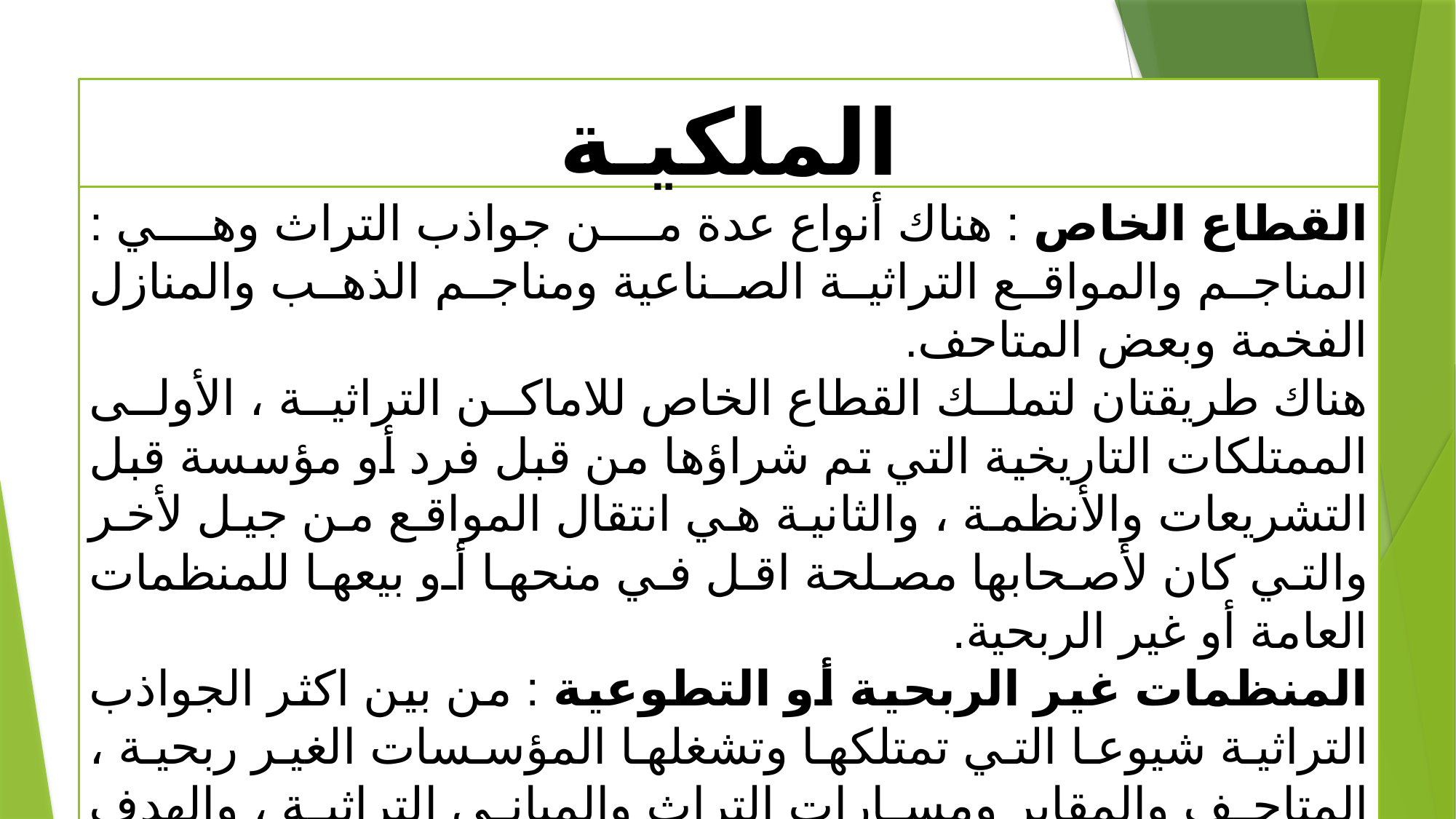

# الملكيـة
القطاع الخاص : هناك أنواع عدة من جواذب التراث وهي : المناجم والمواقع التراثية الصناعية ومناجم الذهب والمنازل الفخمة وبعض المتاحف.
هناك طريقتان لتملك القطاع الخاص للاماكن التراثية ، الأولى الممتلكات التاريخية التي تم شراؤها من قبل فرد أو مؤسسة قبل التشريعات والأنظمة ، والثانية هي انتقال المواقع من جيل لأخر والتي كان لأصحابها مصلحة اقل في منحها أو بيعها للمنظمات العامة أو غير الربحية.
المنظمات غير الربحية أو التطوعية : من بين اكثر الجواذب التراثية شيوعا التي تمتلكها وتشغلها المؤسسات الغير ربحية ، المتاحف والمقابر ومسارات التراث والمباني التراثية ، والهدف الرئيسي كسب ما يكفي من الإيرادات لصيانتها والحفاظ عليها.